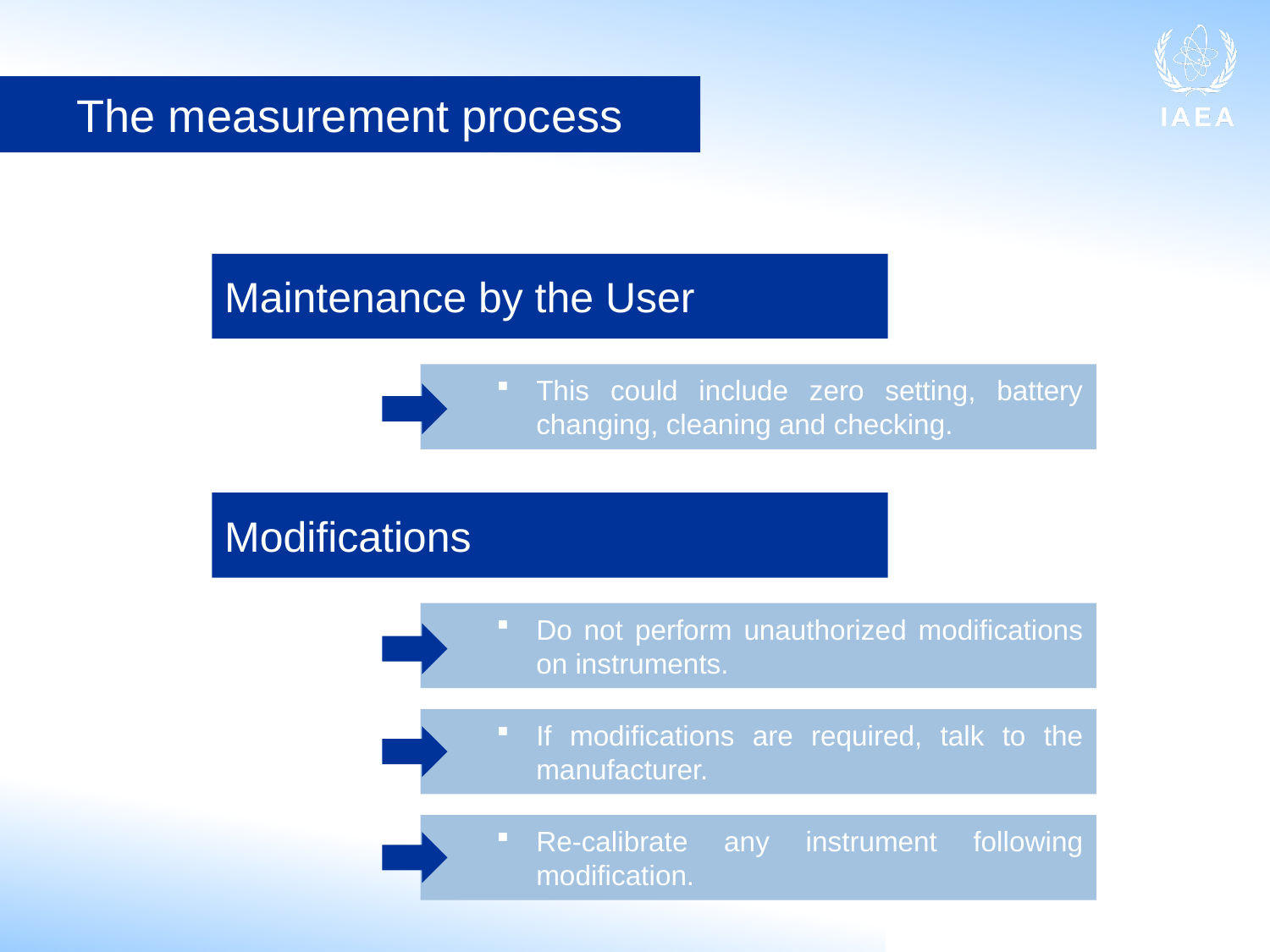

The measurement process
Maintenance by the User
This could include zero setting, battery changing, cleaning and checking.

Modifications
Do not perform unauthorized modifications on instruments.

If modifications are required, talk to the manufacturer.

Re-calibrate any instrument following modification.